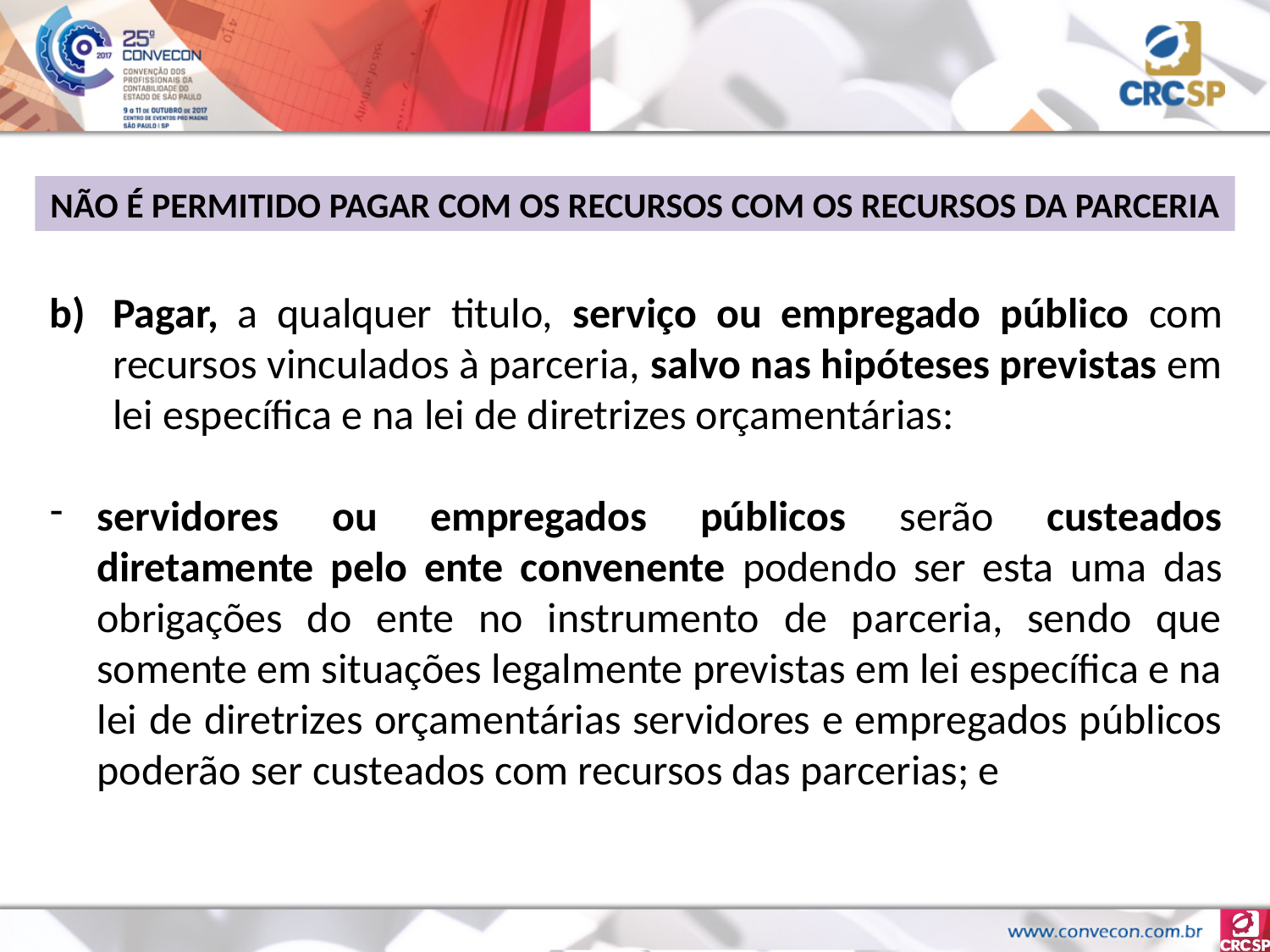

NÃO É PERMITIDO PAGAR COM OS RECURSOS COM OS RECURSOS DA PARCERIA

Pagar, a qualquer titulo, serviço ou empregado público com recursos vinculados à parceria, salvo nas hipóteses previstas em lei específica e na lei de diretrizes orçamentárias:

servidores ou empregados públicos serão custeados diretamente pelo ente convenente podendo ser esta uma das obrigações do ente no instrumento de parceria, sendo que somente em situações legalmente previstas em lei específica e na lei de diretrizes orçamentárias servidores e empregados públicos poderão ser custeados com recursos das parcerias; e